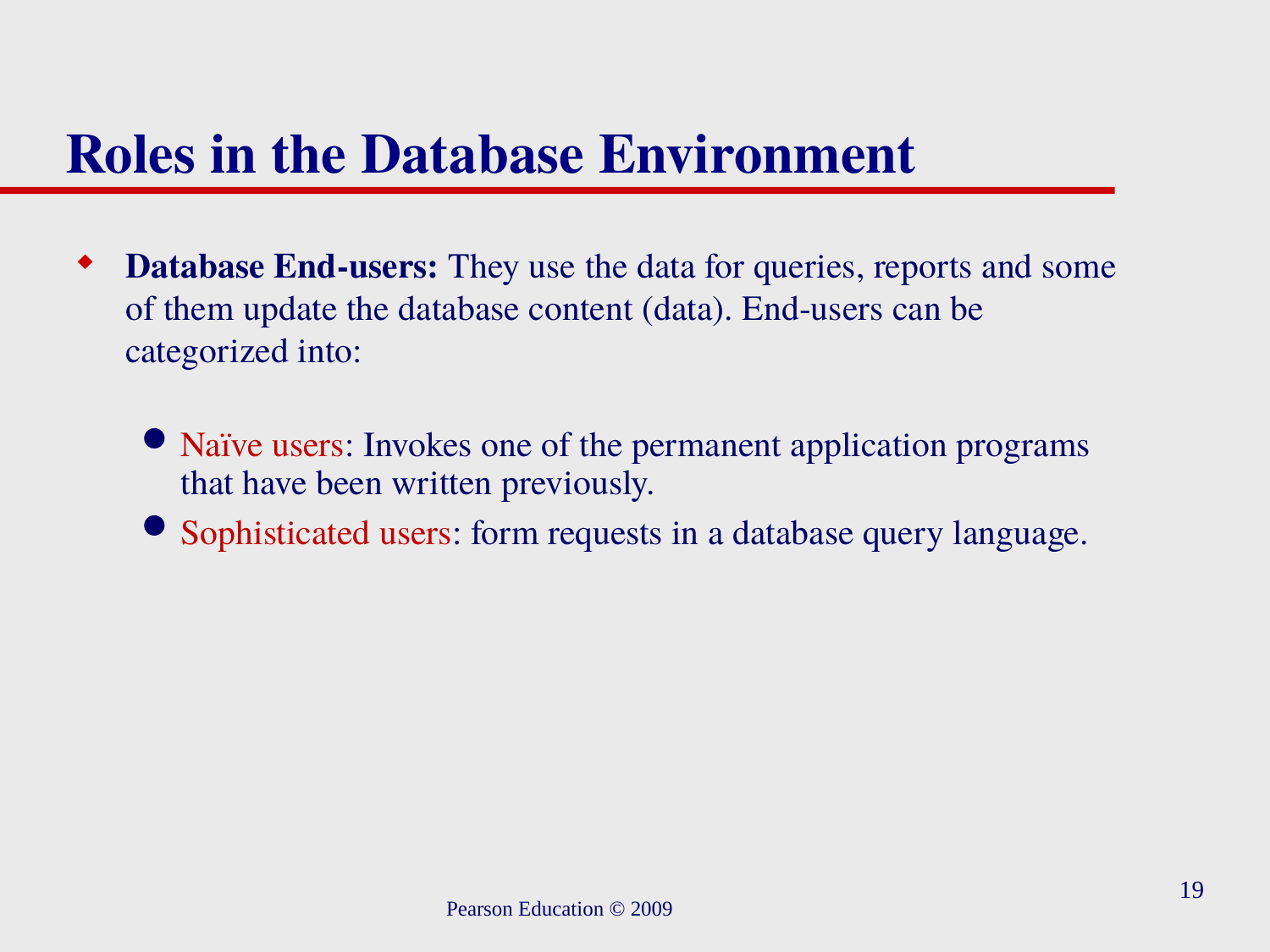

# Roles in the Database Environment
Database End-users: They use the data for queries, reports and some of them update the database content (data). End-users can be categorized into:

Naïve users: Invokes one of the permanent application programs that have been written previously.
Sophisticated users: form requests in a database query language.

19
Pearson Education © 2009